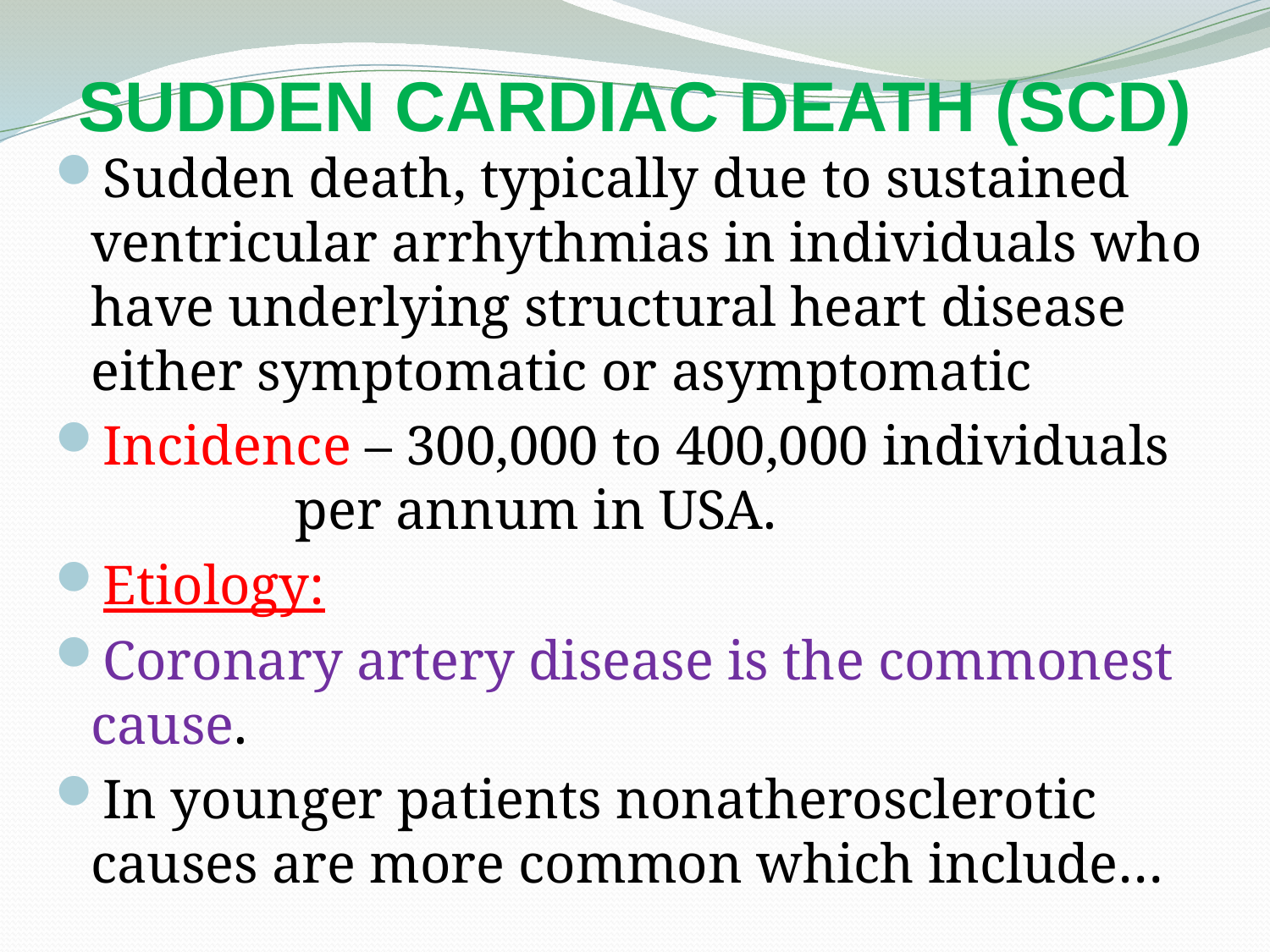

# SUDDEN CARDIAC DEATH (SCD)
Sudden death, typically due to sustained ventricular arrhythmias in individuals who have underlying structural heart disease either symptomatic or asymptomatic
Incidence – 300,000 to 400,000 individuals 			      per annum in USA.
Etiology:
Coronary artery disease is the commonest cause.
In younger patients nonatherosclerotic causes are more common which include…